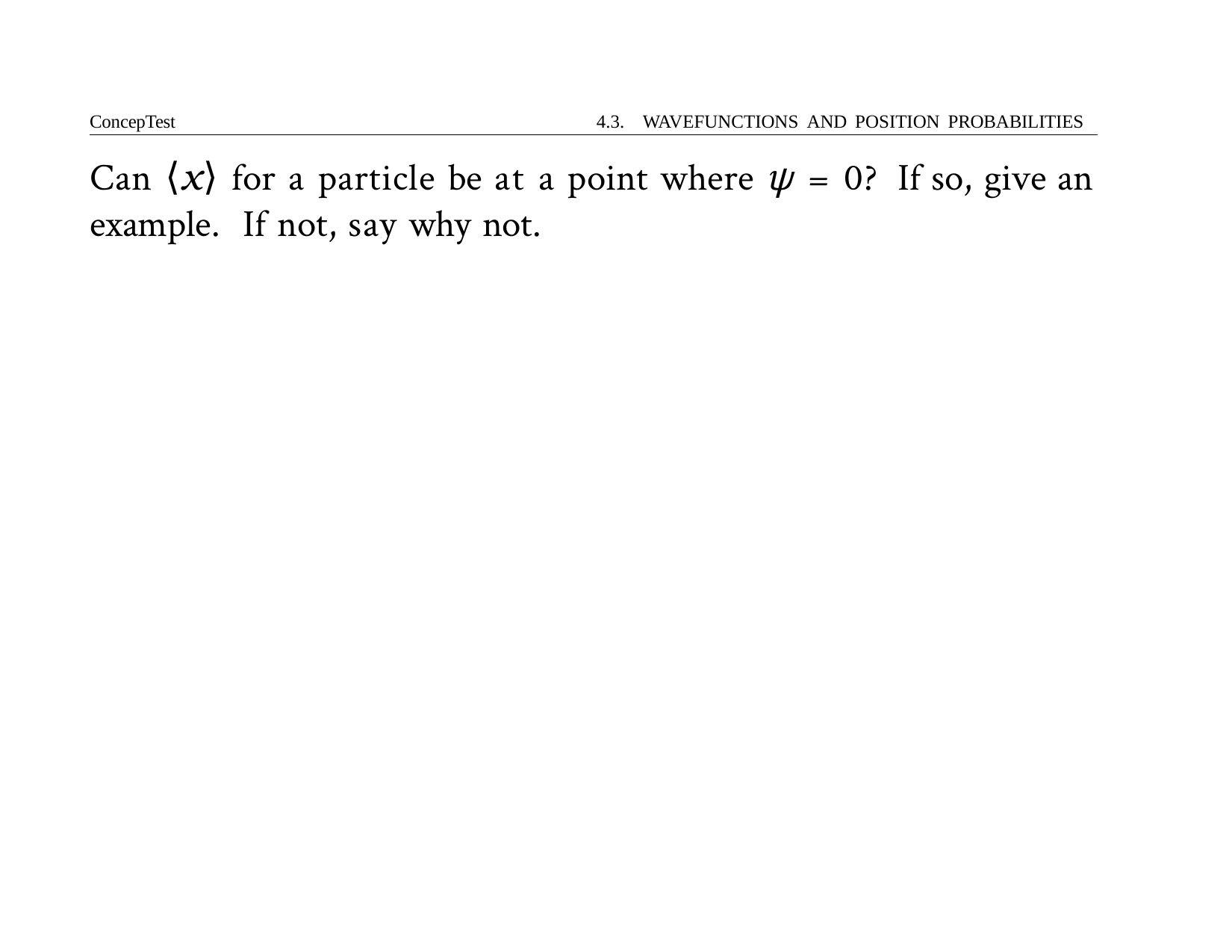

ConcepTest	4.3.  WAVEFUNCTIONS AND POSITION PROBABILITIES

# Can ⟨x⟩ for a particle be at a point where ψ = 0?	If so, give an example.	If not, say why not.